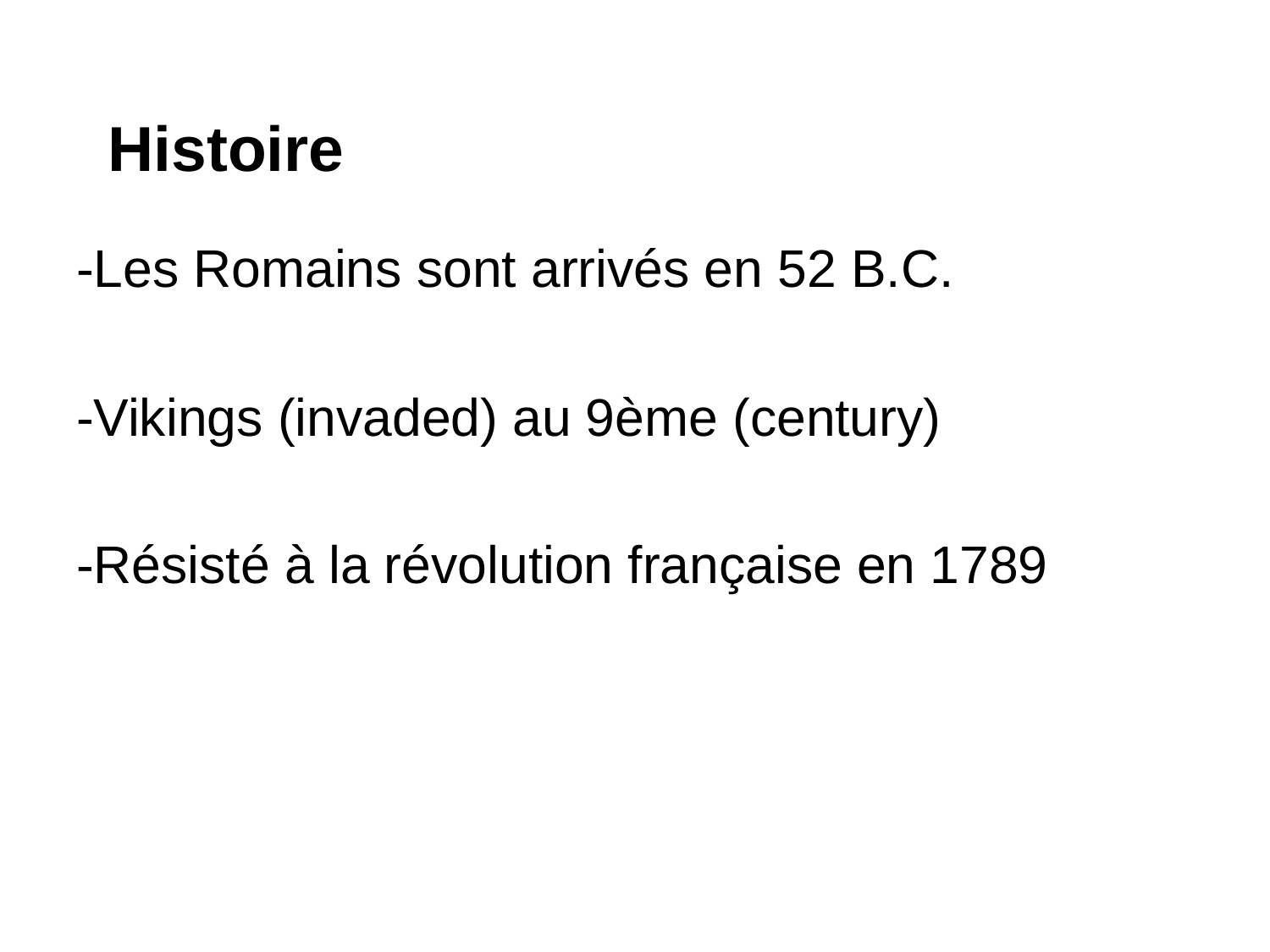

# Histoire
-Les Romains sont arrivés en 52 B.C.

-Vikings (invaded) au 9ème (century)

-Résisté à la révolution française en 1789